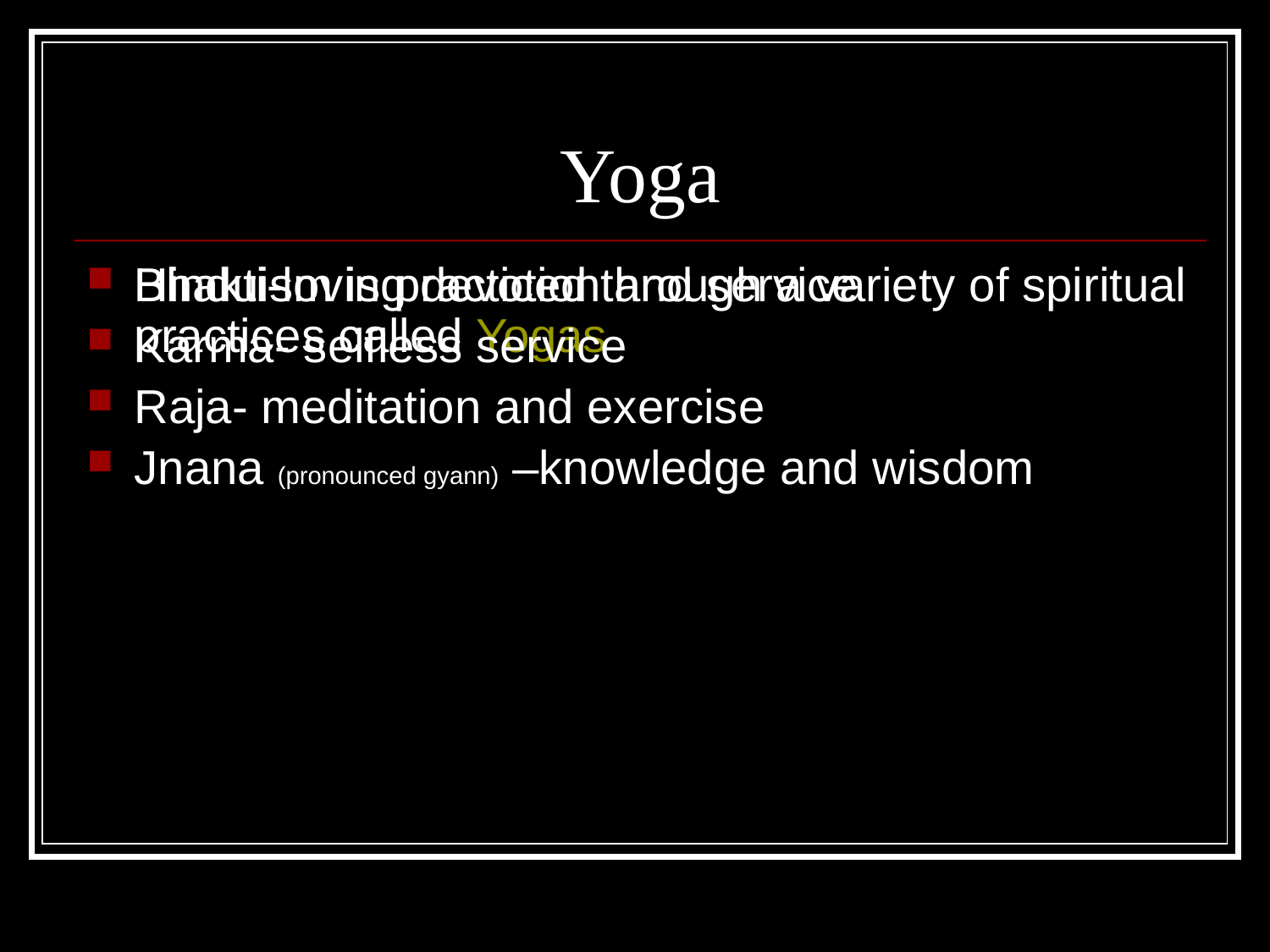

# Yoga
Hinduism is practiced through a variety of spiritual practices called Yogas
Bhakti-loving devotion and service
Karma- selfless service
Raja- meditation and exercise
Jnana (pronounced gyann) –knowledge and wisdom